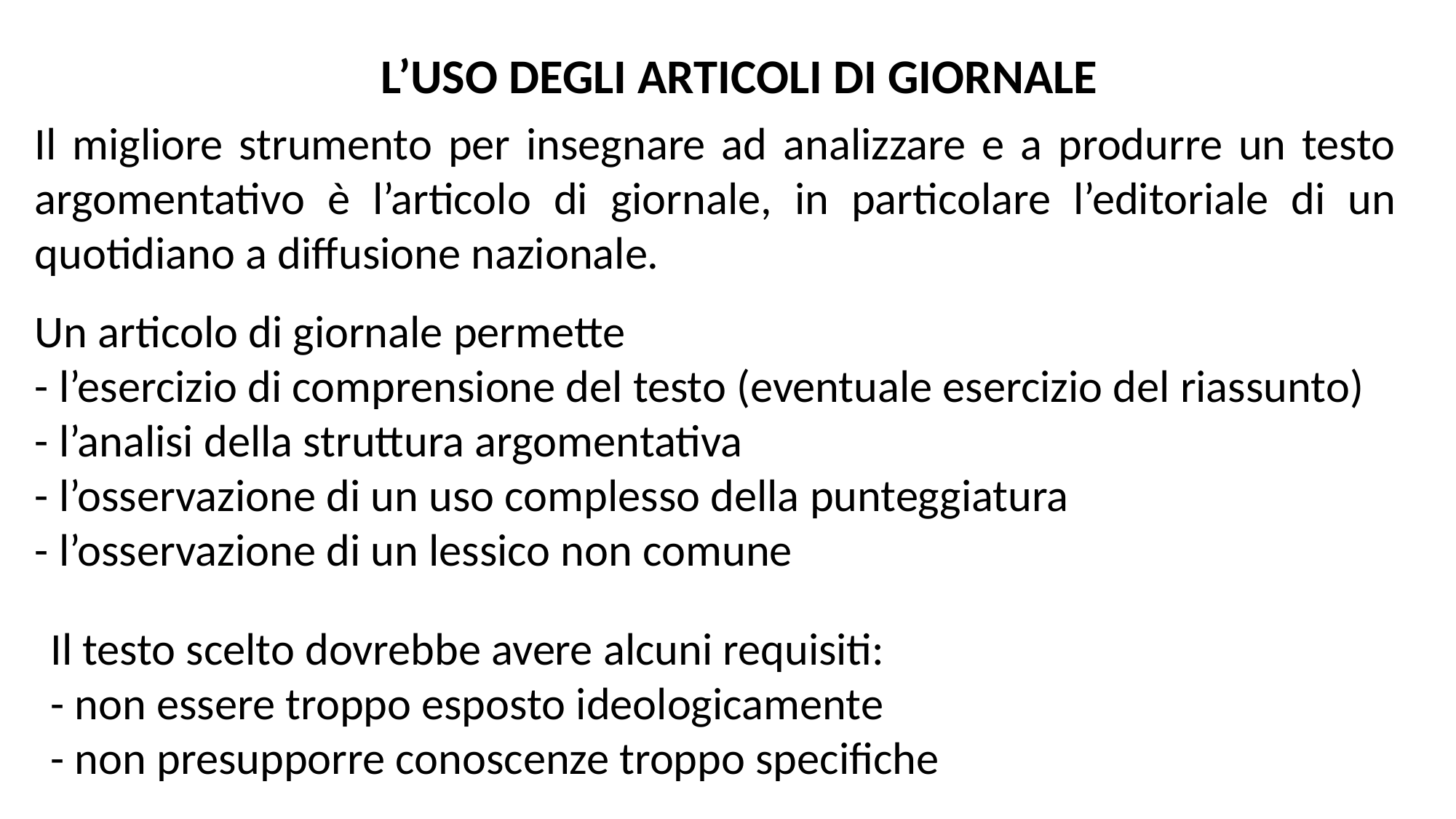

L’USO DEGLI ARTICOLI DI GIORNALE
Il migliore strumento per insegnare ad analizzare e a produrre un testo argomentativo è l’articolo di giornale, in particolare l’editoriale di un quotidiano a diffusione nazionale.
Un articolo di giornale permette
- l’esercizio di comprensione del testo (eventuale esercizio del riassunto)
- l’analisi della struttura argomentativa
- l’osservazione di un uso complesso della punteggiatura
- l’osservazione di un lessico non comune
Il testo scelto dovrebbe avere alcuni requisiti:
- non essere troppo esposto ideologicamente
- non presupporre conoscenze troppo specifiche